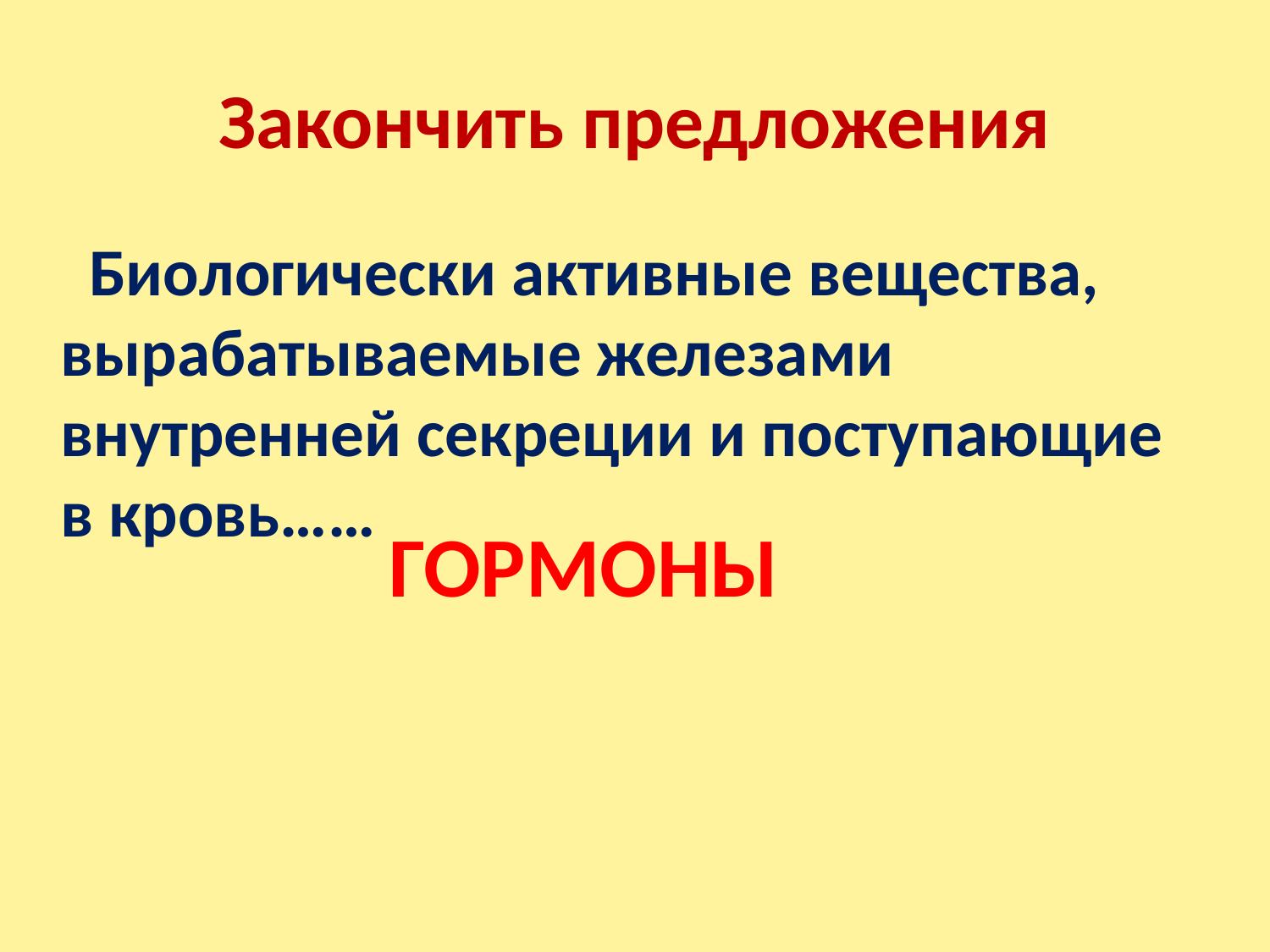

# Закончить предложения
     Биологически активные вещества, вырабатываемые железами внутренней секреции и поступающие в кровь……

ГОРМОНЫ